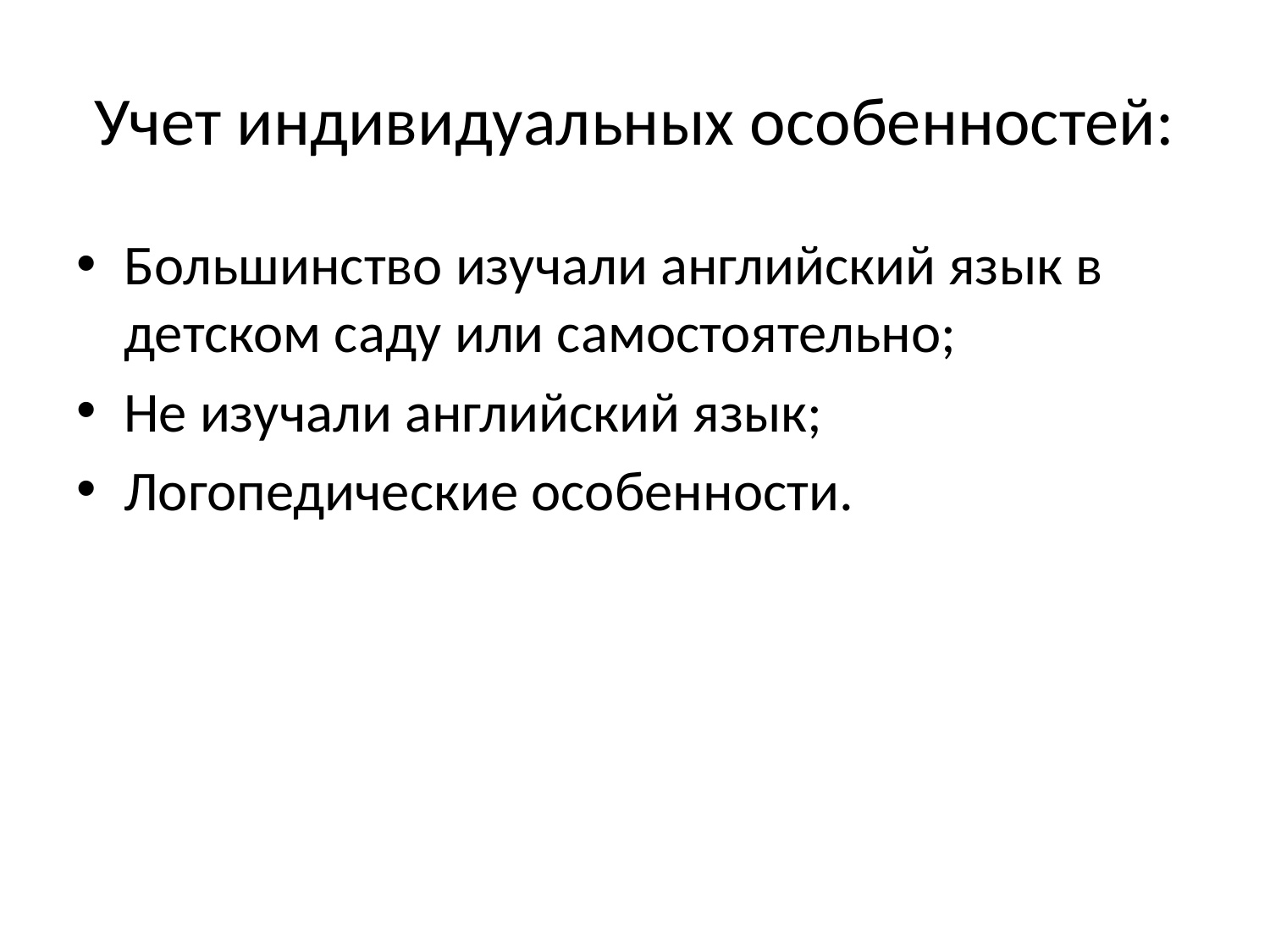

# Учет индивидуальных особенностей:
Большинство изучали английский язык в детском саду или самостоятельно;
Не изучали английский язык;
Логопедические особенности.